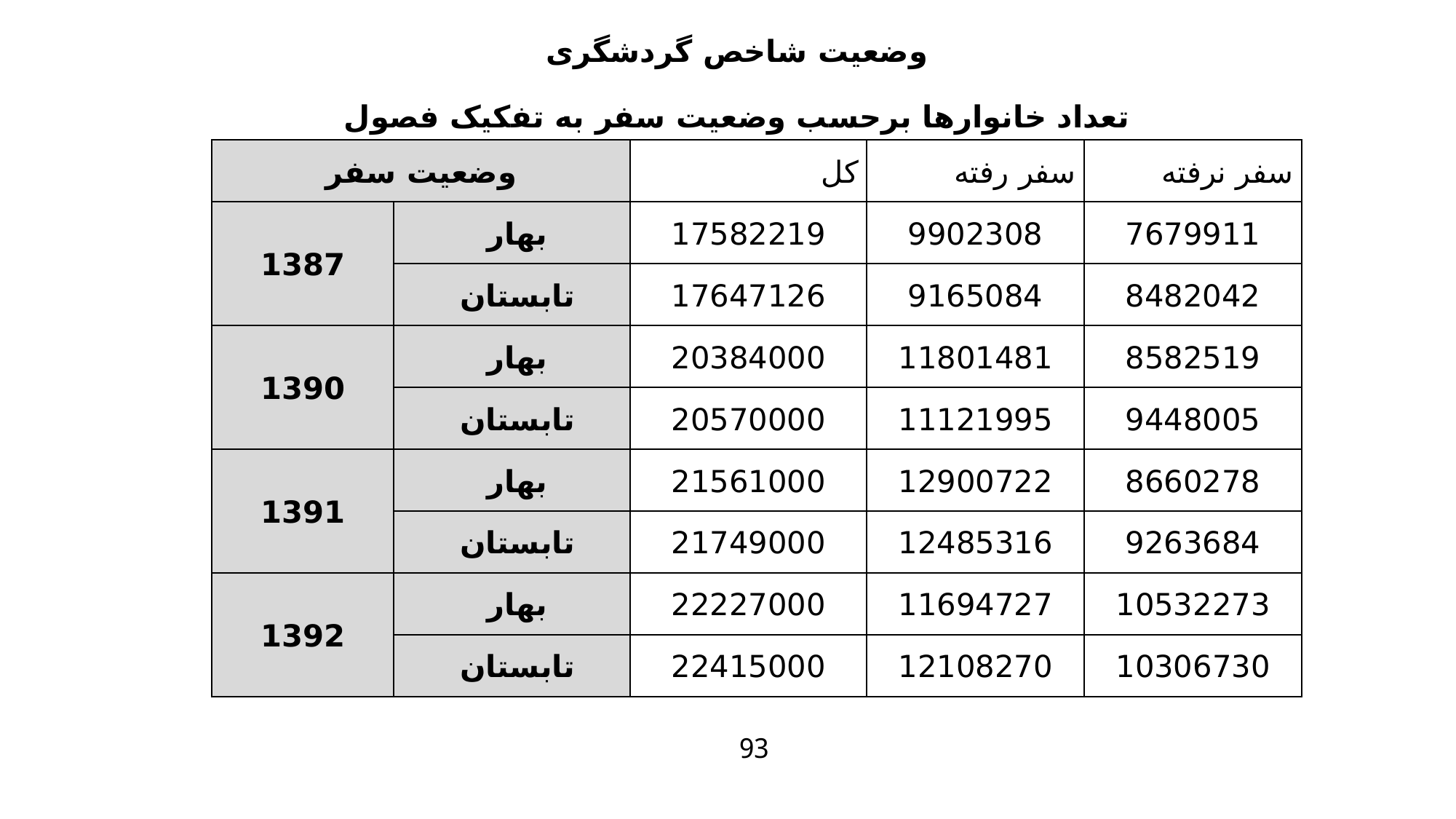

وضعیت شاخص گردشگری
تعداد خانوارها برحسب وضعيت سفر به تفکیک فصول
| وضعیت سفر |  | کل | سفر رفته | سفر نرفته |
| --- | --- | --- | --- | --- |
| 1387 | بهار | 17582219 | 9902308 | 7679911 |
|  | تابستان | 17647126 | 9165084 | 8482042 |
| 1390 | بهار | 20384000 | 11801481 | 8582519 |
|  | تابستان | 20570000 | 11121995 | 9448005 |
| 1391 | بهار | 21561000 | 12900722 | 8660278 |
|  | تابستان | 21749000 | 12485316 | 9263684 |
| 1392 | بهار | 22227000 | 11694727 | 10532273 |
|  | تابستان | 22415000 | 12108270 | 10306730 |
93